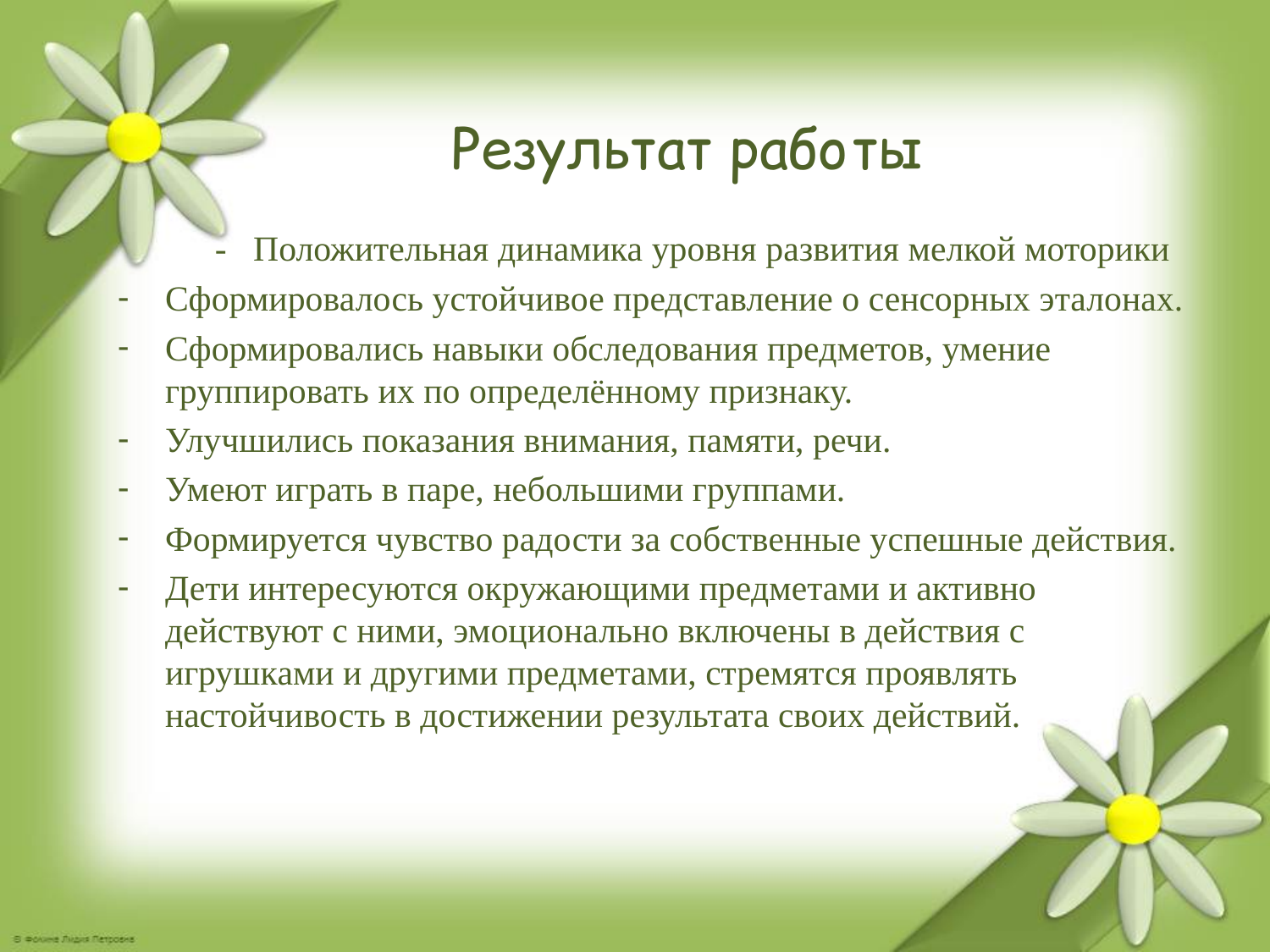

# Результат работы
          -   Положительная динамика уровня развития мелкой моторики
Сформировалось устойчивое представление о сенсорных эталонах.
Сформировались навыки обследования предметов, умение группировать их по определённому признаку.
Улучшились показания внимания, памяти, речи.
Умеют играть в паре, небольшими группами.
Формируется чувство радости за собственные успешные действия.
Дети интересуются окружающими предметами и активно действуют с ними, эмоционально включены в действия с игрушками и другими предметами, стремятся проявлять настойчивость в достижении результата своих действий.